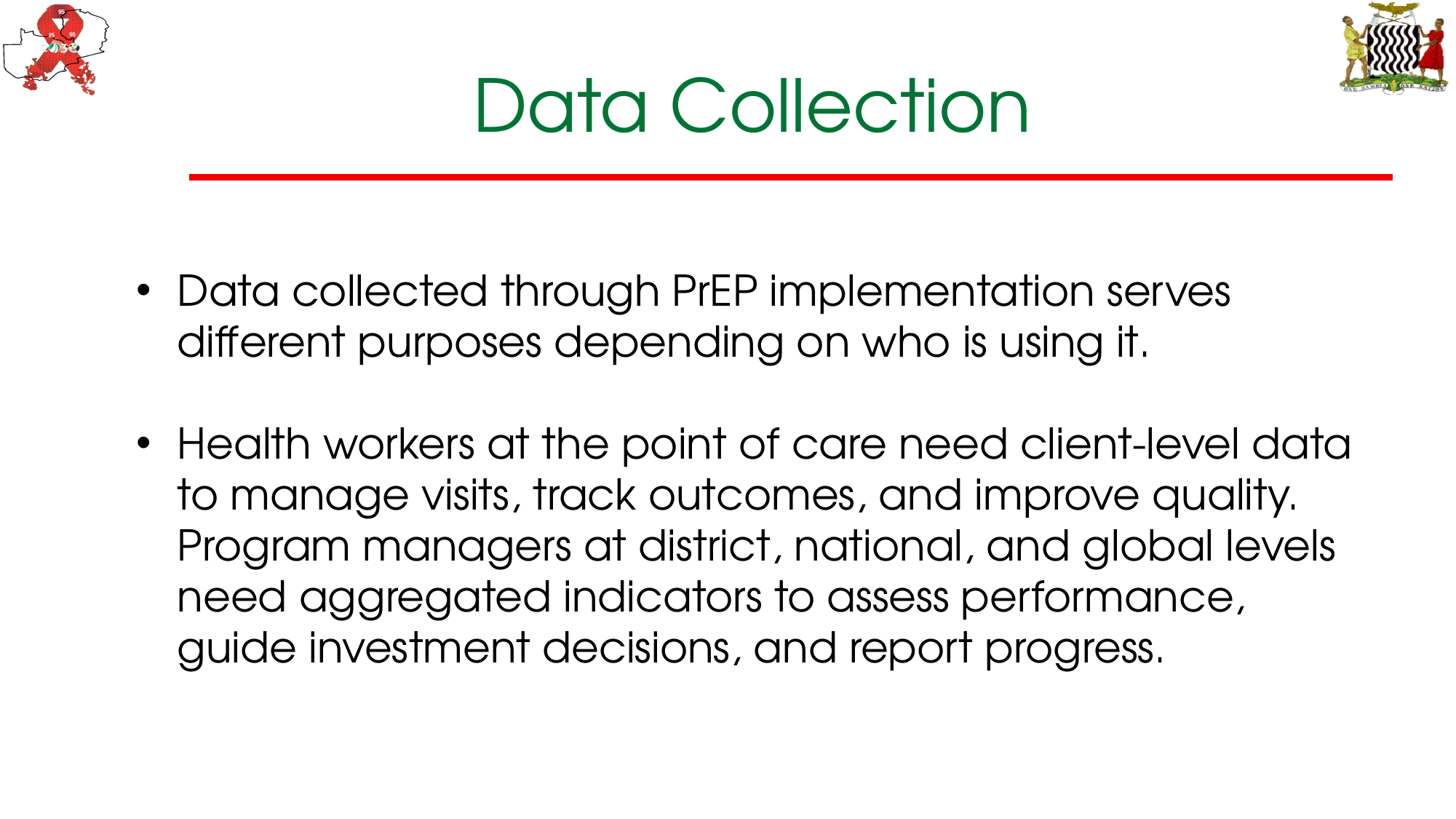

# Data Collection
Data collected through PrEP implementation serves different purposes depending on who is using it.

Health workers at the point of care need client-level data to manage visits, track outcomes, and improve quality. Program managers at district, national, and global levels need aggregated indicators to assess performance, guide investment decisions, and report progress.